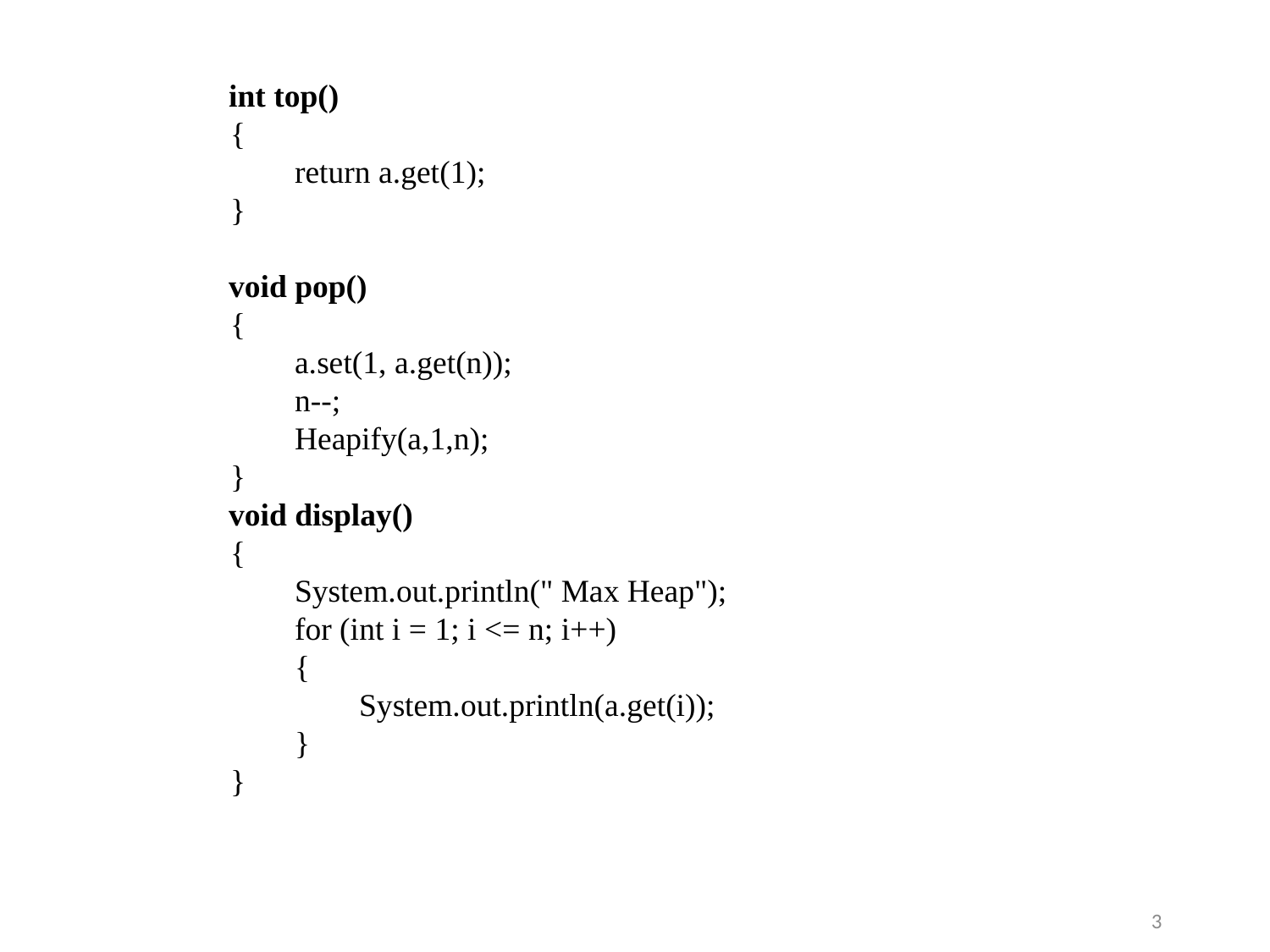

int top()
                {
                        return a.get(1);
                }

	void pop()
                {
                        a.set(1, a.get(n));
                        n--;
                        Heapify(a,1,n);
                }
	void display()
                {
                        System.out.println(" Max Heap");
                        for (int i = 1; i <= n; i++)
                        {
                                System.out.println(a.get(i));
                        }
                }

3